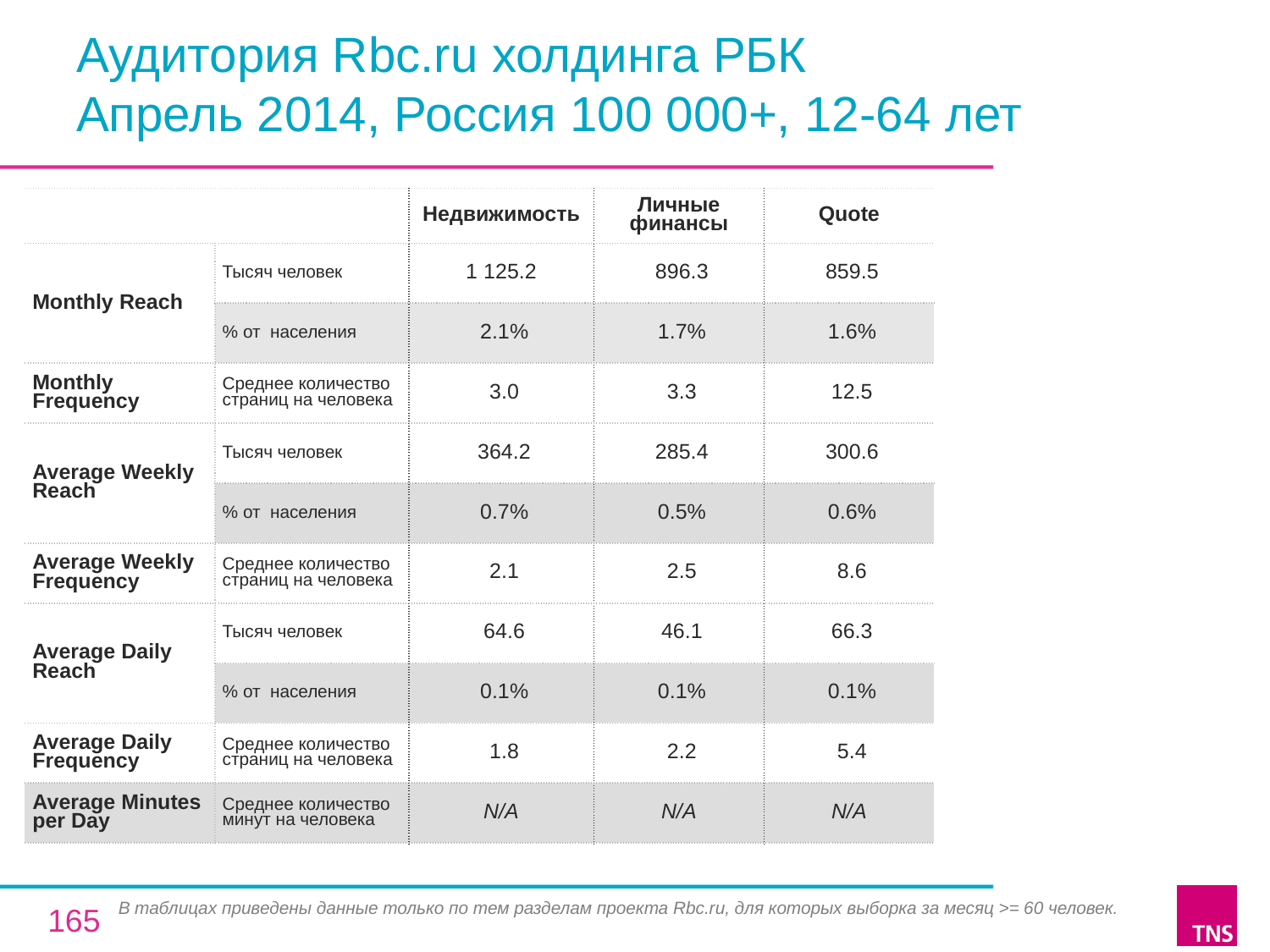

# Аудитория Rbc.ru холдинга РБК Апрель 2014, Россия 100 000+, 12-64 лет
|  |  | Недвижимость | Личные финансы | Quote |
| --- | --- | --- | --- | --- |
| Monthly Reach | Тысяч человек | 1 125.2 | 896.3 | 859.5 |
|  | % от населения | 2.1% | 1.7% | 1.6% |
| Monthly Frequency | Среднее количество страниц на человека | 3.0 | 3.3 | 12.5 |
| Average Weekly Reach | Тысяч человек | 364.2 | 285.4 | 300.6 |
|  | % от населения | 0.7% | 0.5% | 0.6% |
| Average Weekly Frequency | Среднее количество страниц на человека | 2.1 | 2.5 | 8.6 |
| Average Daily Reach | Тысяч человек | 64.6 | 46.1 | 66.3 |
|  | % от населения | 0.1% | 0.1% | 0.1% |
| Average Daily Frequency | Среднее количество страниц на человека | 1.8 | 2.2 | 5.4 |
| Average Minutes per Day | Среднее количество минут на человека | N/A | N/A | N/A |
В таблицах приведены данные только по тем разделам проекта Rbc.ru, для которых выборка за месяц >= 60 человек.
165